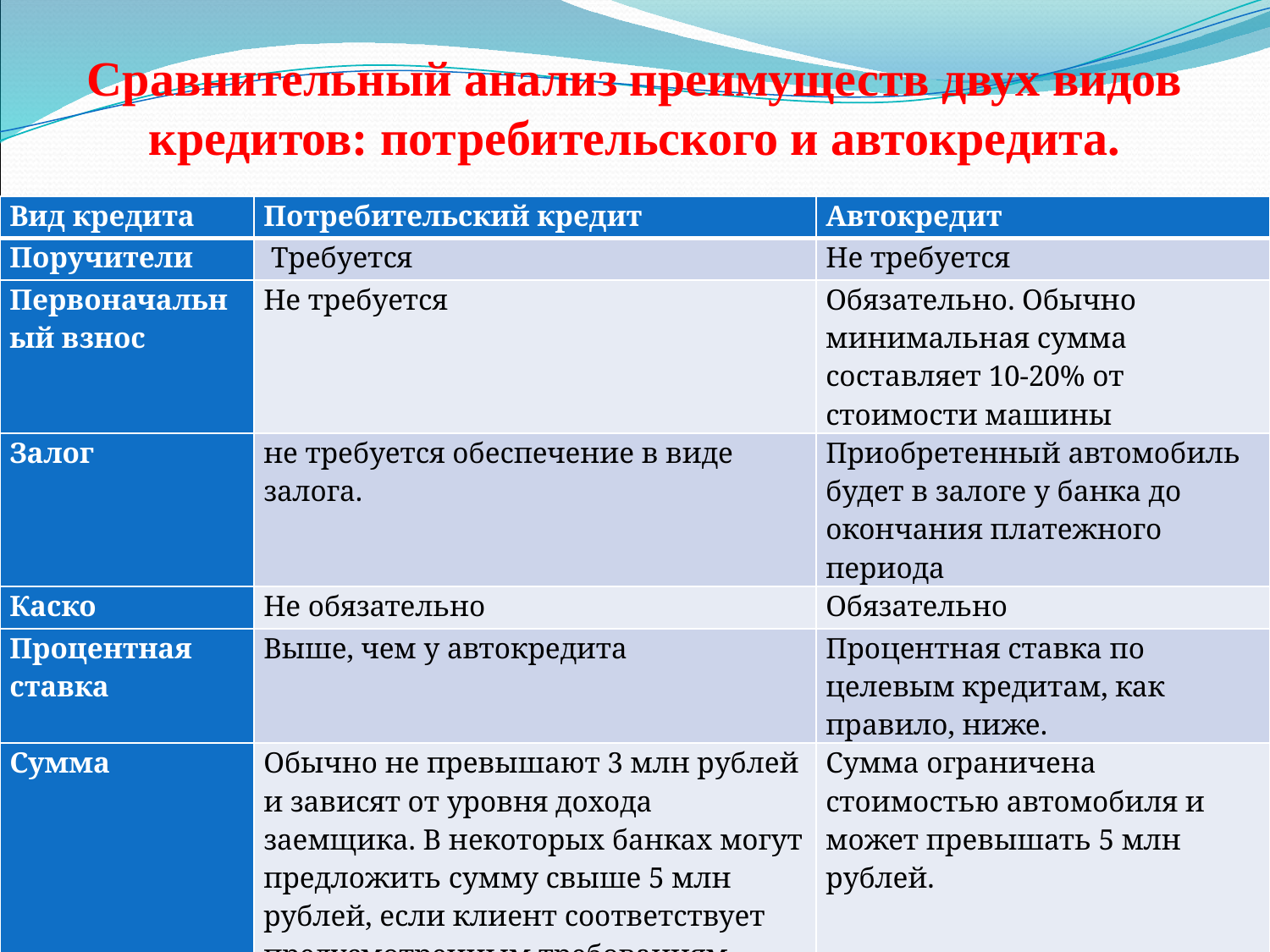

# Сравнительный анализ преимуществ двух видов кредитов: потребительского и автокредита.
| Вид кредита | Потребительский кредит | Автокредит |
| --- | --- | --- |
| Поручители | Требуется | Не требуется |
| Первоначальный взнос | Не требуется | Обязательно. Обычно минимальная сумма составляет 10-20% от стоимости машины |
| Залог | не требуется обеспечение в виде залога. | Приобретенный автомобиль будет в залоге у банка до окончания платежного периода |
| Каско | Не обязательно | Обязательно |
| Процентная ставка | Выше, чем у автокредита | Процентная ставка по целевым кредитам, как правило, ниже. |
| Сумма | Обычно не превышают 3 млн рублей и зависят от уровня дохода заемщика. В некоторых банках могут предложить сумму свыше 5 млн рублей, если клиент соответствует предусмотренным требованиям. | Сумма ограничена стоимостью автомобиля и может превышать 5 млн рублей. |
| Срок | Сумма, полученная в долг у банка, обычно выдается на срок не более 5-7 лет. |  |